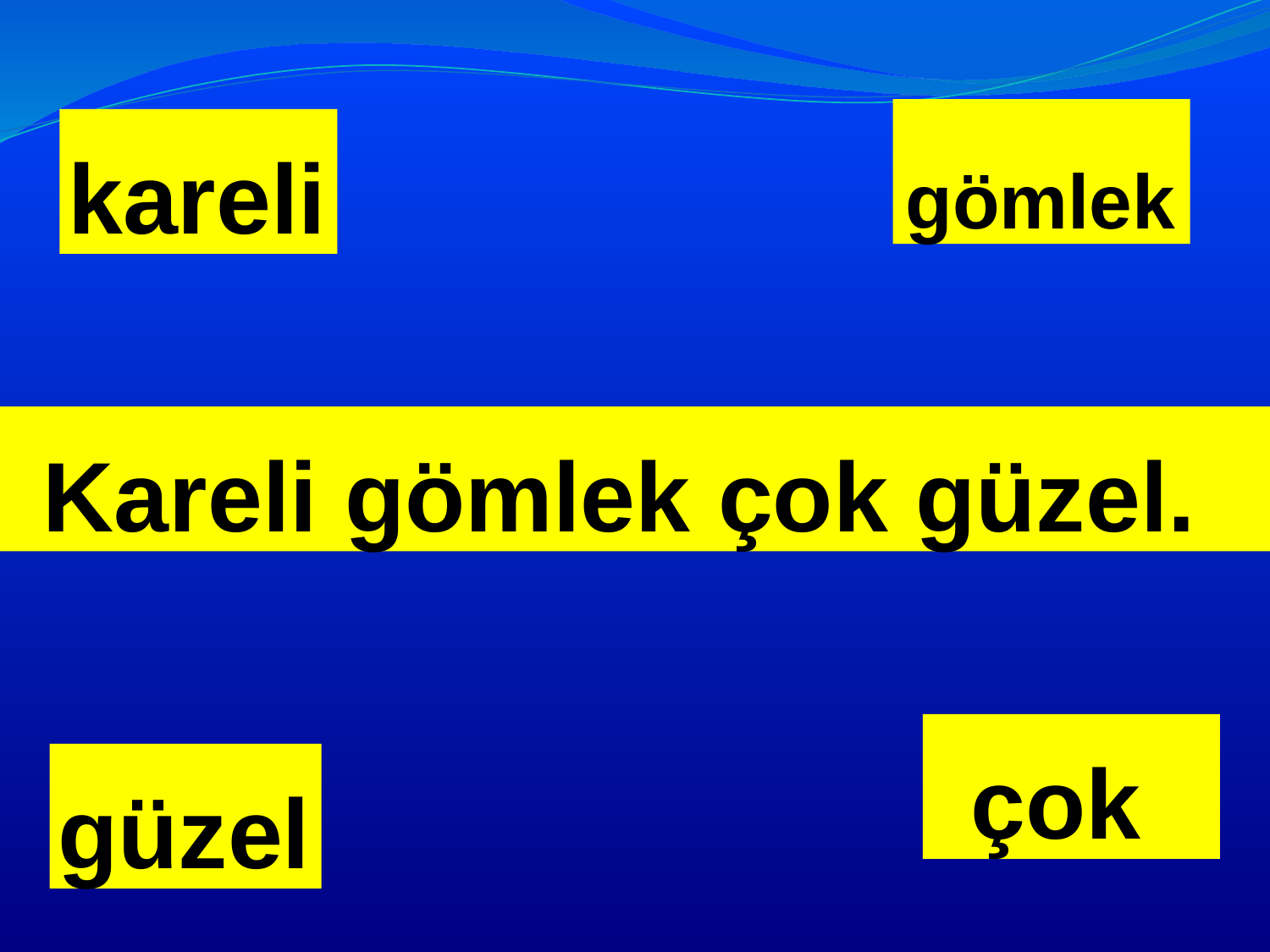

gömlek
# kareli
Kareli gömlek çok güzel.
çok
güzel